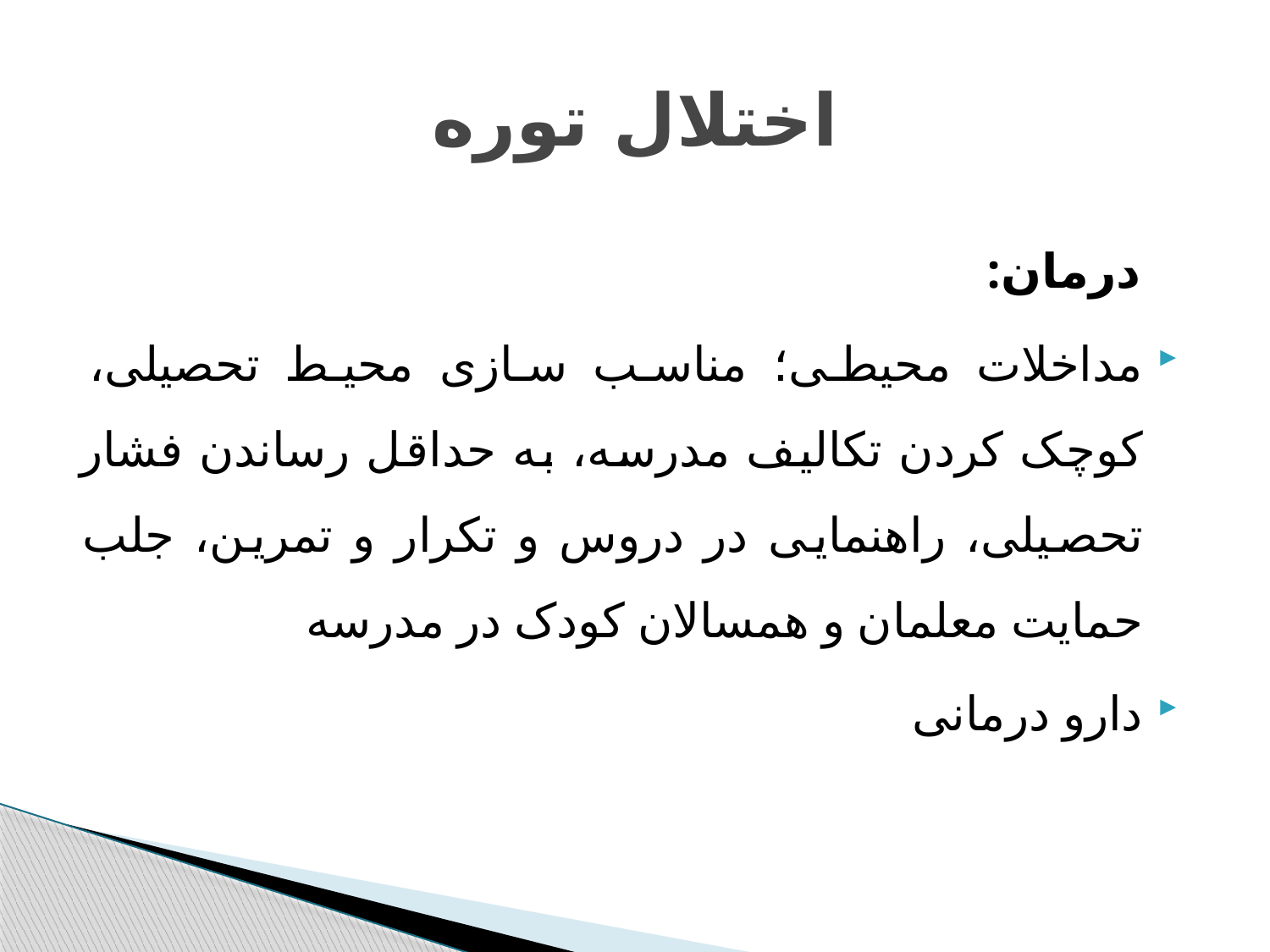

# اختلال توره
   درمان:
مداخلات محیطی؛ مناسب سازی محیط تحصیلی، کوچک کردن تکالیف مدرسه، به حداقل رساندن فشار تحصیلی، راهنمایی در دروس و تکرار و تمرین، جلب حمایت معلمان و همسالان کودک در مدرسه
دارو درمانی